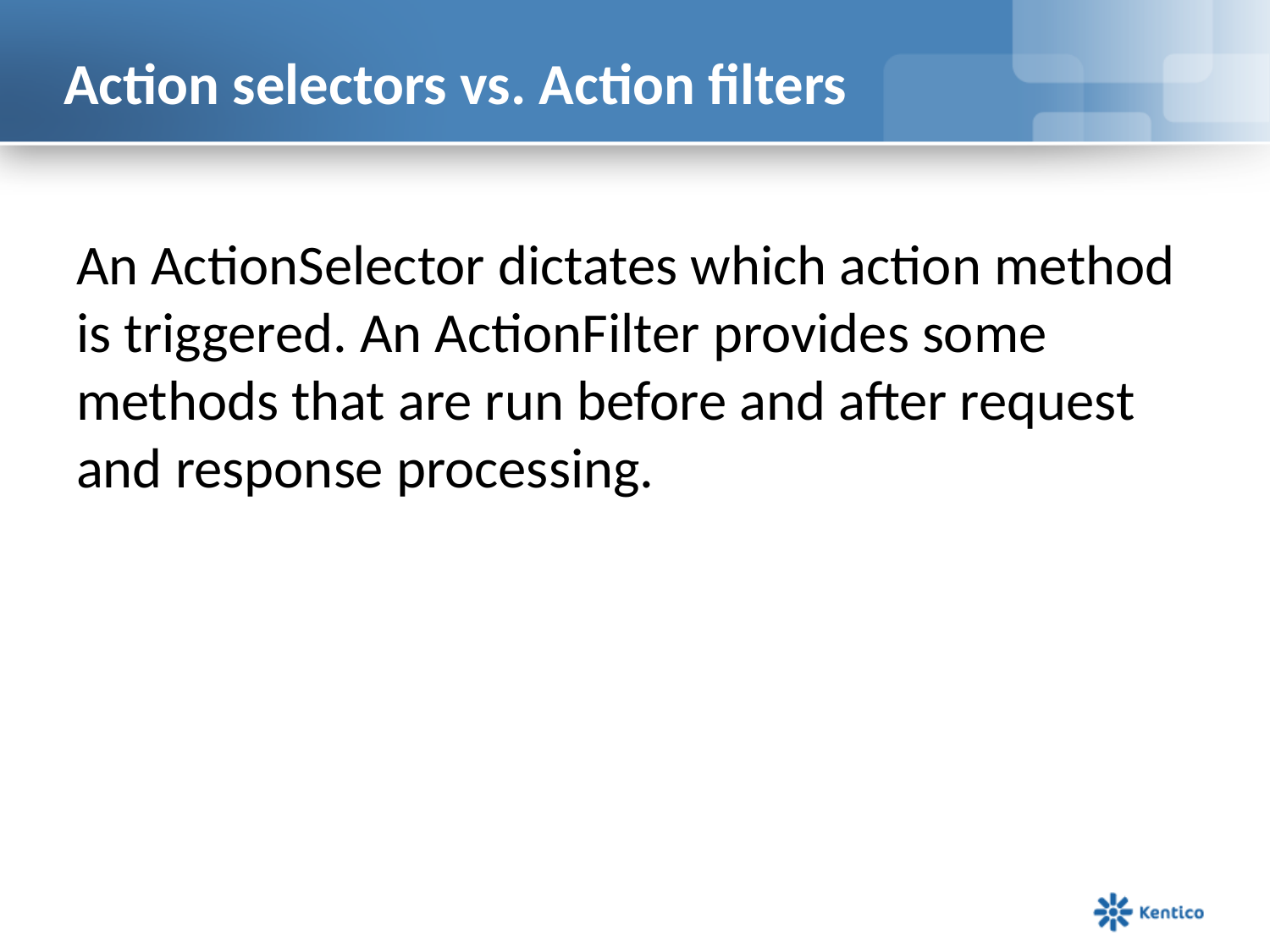

# Action selectors vs. Action filters
An ActionSelector dictates which action method is triggered. An ActionFilter provides some methods that are run before and after request and response processing.